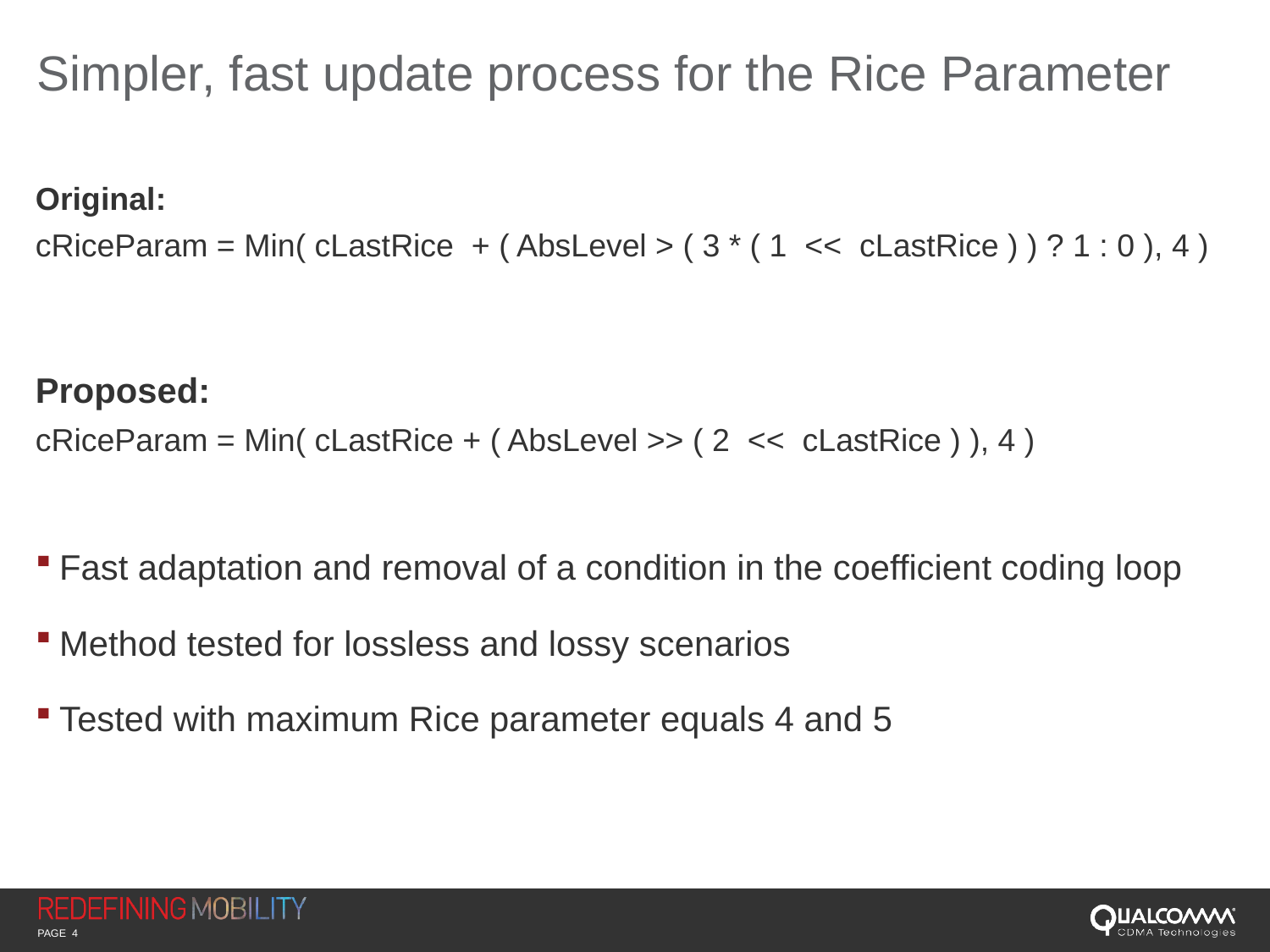

# Simpler, fast update process for the Rice Parameter

Original:
cRiceParam = Min( cLastRice  + ( AbsLevel > ( 3 * ( 1  <<  cLastRice ) ) ? 1 : 0 ), 4 )

Proposed:
cRiceParam = Min( cLastRice + ( AbsLevel >> ( 2  <<  cLastRice ) ), 4 )

Fast adaptation and removal of a condition in the coefficient coding loop
Method tested for lossless and lossy scenarios
Tested with maximum Rice parameter equals 4 and 5